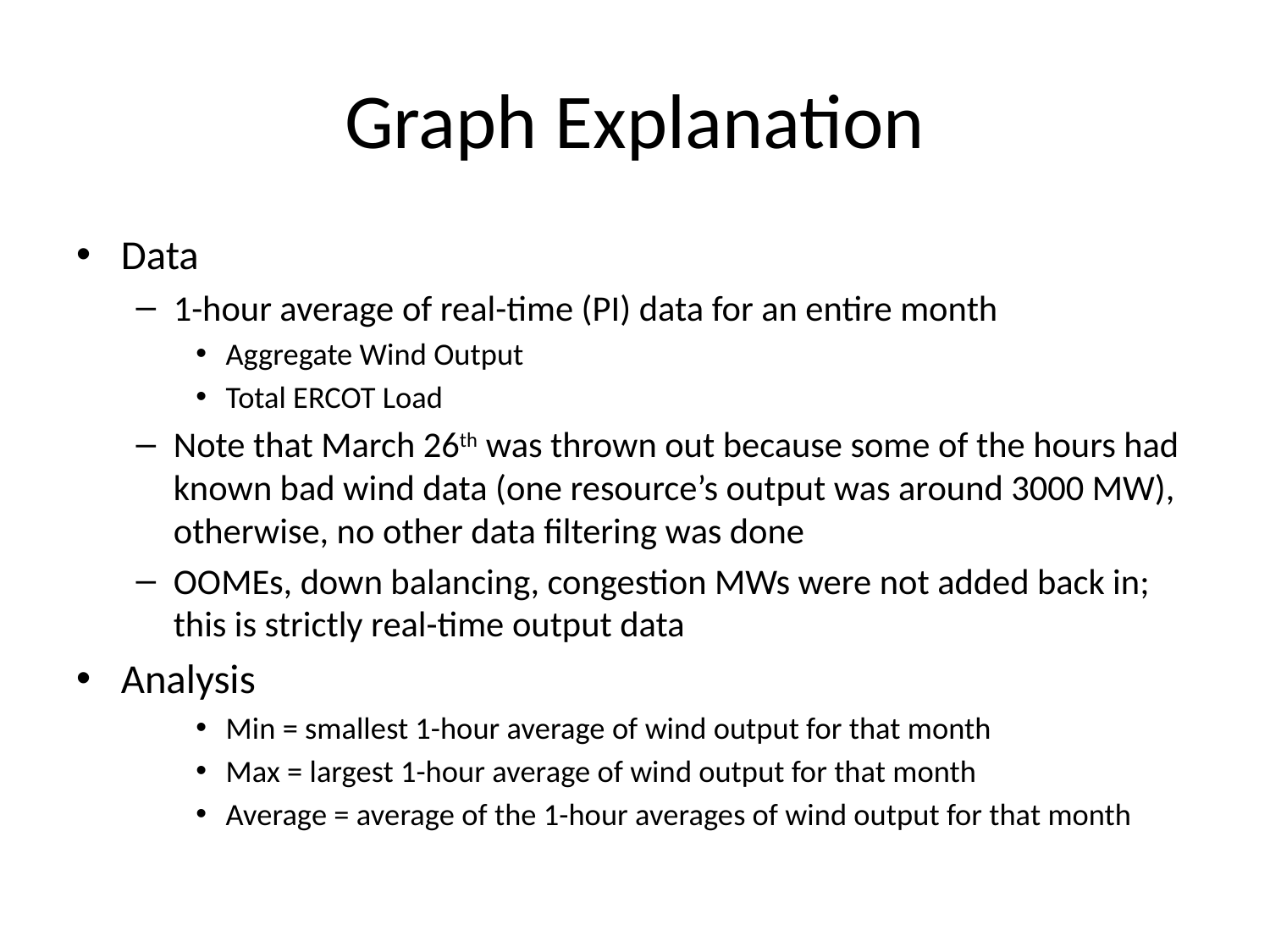

# Graph Explanation
Data
1-hour average of real-time (PI) data for an entire month
Aggregate Wind Output
Total ERCOT Load
Note that March 26th was thrown out because some of the hours had known bad wind data (one resource’s output was around 3000 MW), otherwise, no other data filtering was done
OOMEs, down balancing, congestion MWs were not added back in; this is strictly real-time output data
Analysis
Min = smallest 1-hour average of wind output for that month
Max = largest 1-hour average of wind output for that month
Average = average of the 1-hour averages of wind output for that month